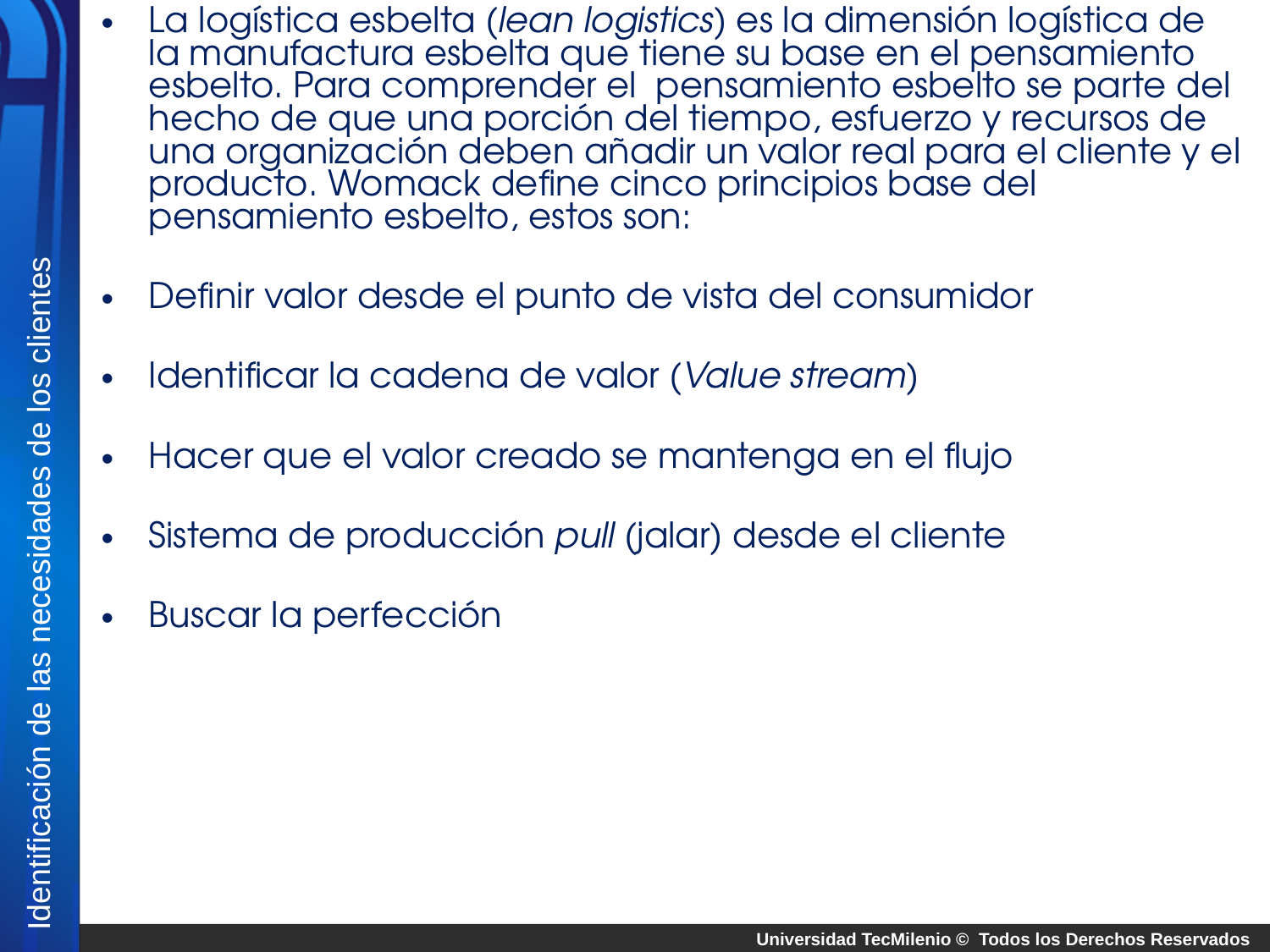

La logística esbelta (lean logistics) es la dimensión logística de la manufactura esbelta que tiene su base en el pensamiento esbelto. Para comprender el  pensamiento esbelto se parte del hecho de que una porción del tiempo, esfuerzo y recursos de una organización deben añadir un valor real para el cliente y el producto. Womack define cinco principios base del pensamiento esbelto, estos son:

Definir valor desde el punto de vista del consumidor

Identificar la cadena de valor (Value stream)

Hacer que el valor creado se mantenga en el flujo

Sistema de producción pull (jalar) desde el cliente

Buscar la perfección

Identificación de las necesidades de los clientes